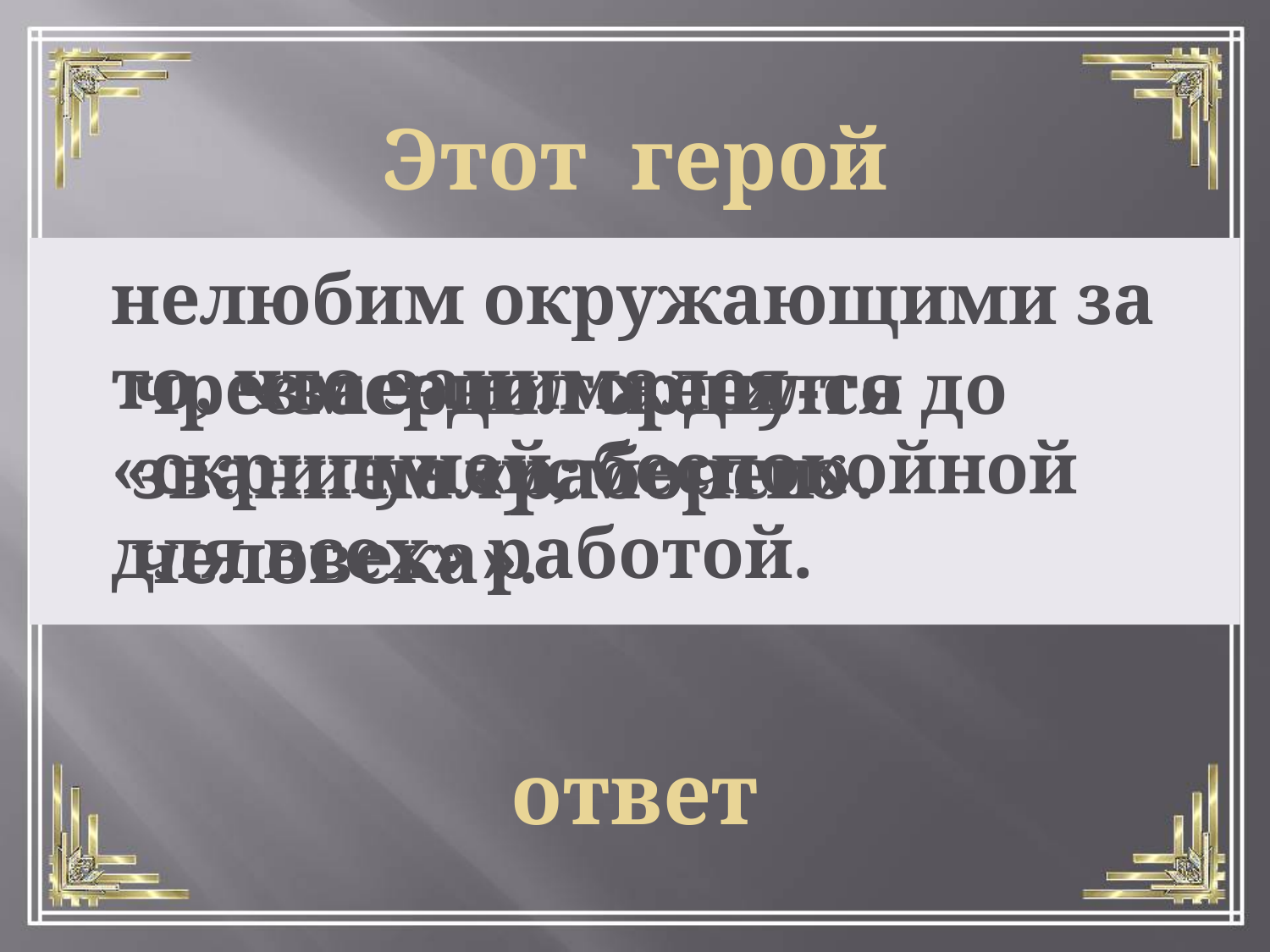

Этот  герой

нелюбим окружающими за то, что занимался «скрипучей, беспокойной для всех» работой.
«заездил жену-то до полусмерти».
чрезмерно гордился званием «рабочего человека».
ответ